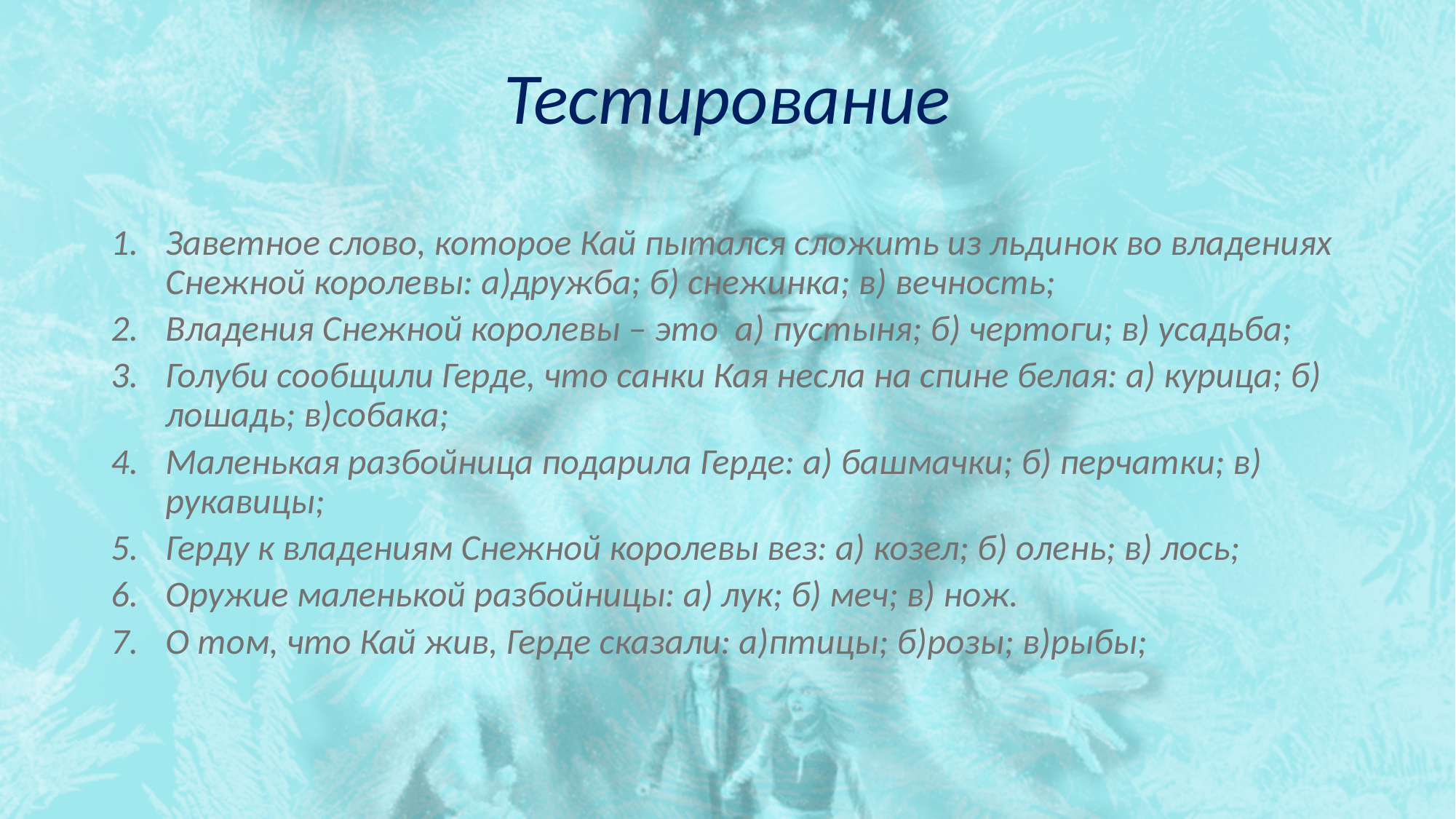

# Тестирование
Заветное слово, которое Кай пытался сложить из льдинок во владениях Снежной королевы: а)дружба; б) снежинка; в) вечность;
Владения Снежной королевы – это  а) пустыня; б) чертоги; в) усадьба;
Голуби сообщили Герде, что санки Кая несла на спине белая: а) курица; б) лошадь; в)собака;
Маленькая разбойница подарила Герде: а) башмачки; б) перчатки; в) рукавицы;
Герду к владениям Снежной королевы вез: а) козел; б) олень; в) лось;
Оружие маленькой разбойницы: а) лук; б) меч; в) нож.
О том, что Кай жив, Герде сказали: а)птицы; б)розы; в)рыбы;